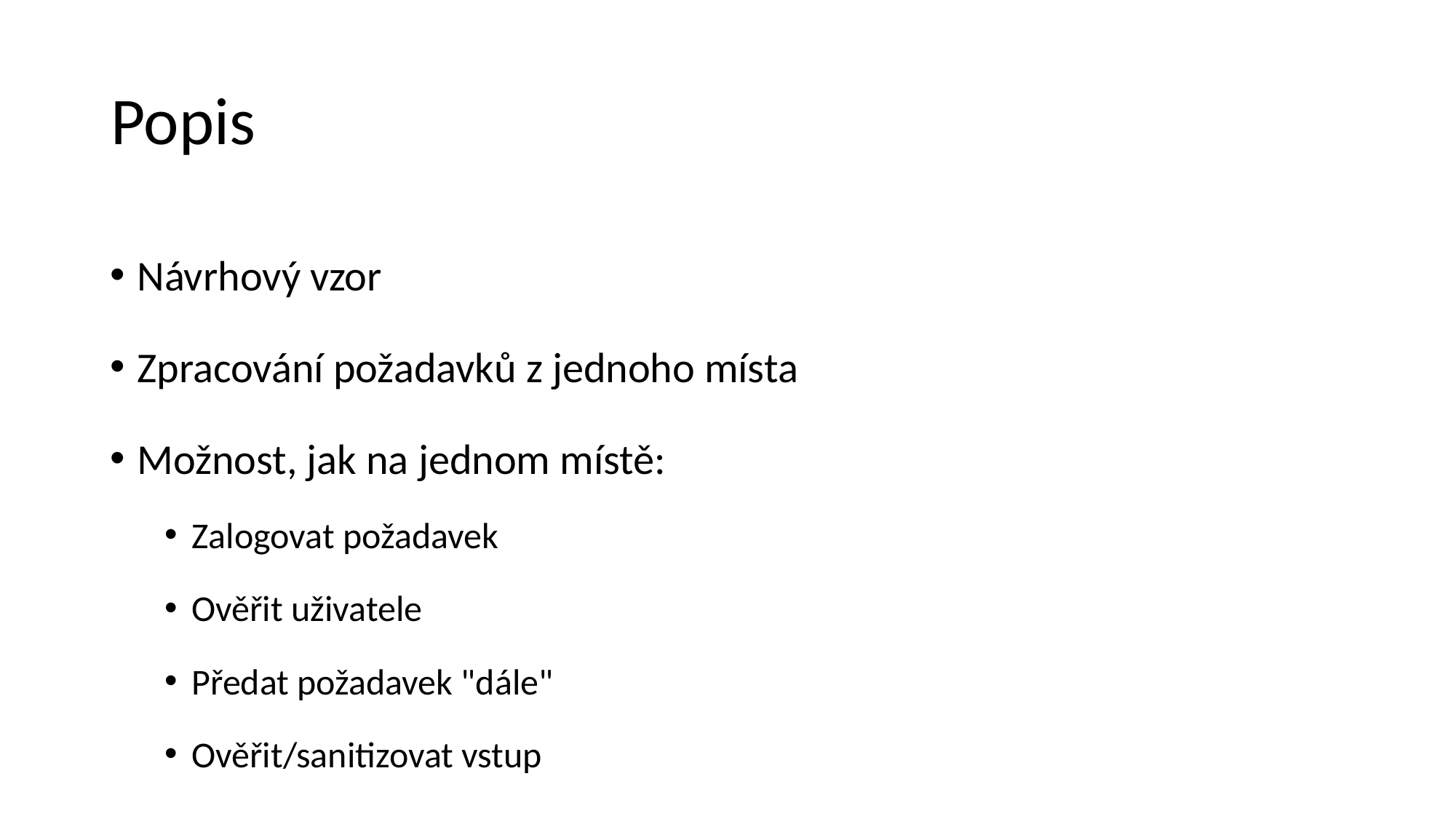

# Popis
Návrhový vzor
Zpracování požadavků z jednoho místa
Možnost, jak na jednom místě:
Zalogovat požadavek
Ověřit uživatele
Předat požadavek "dále"
Ověřit/sanitizovat vstup